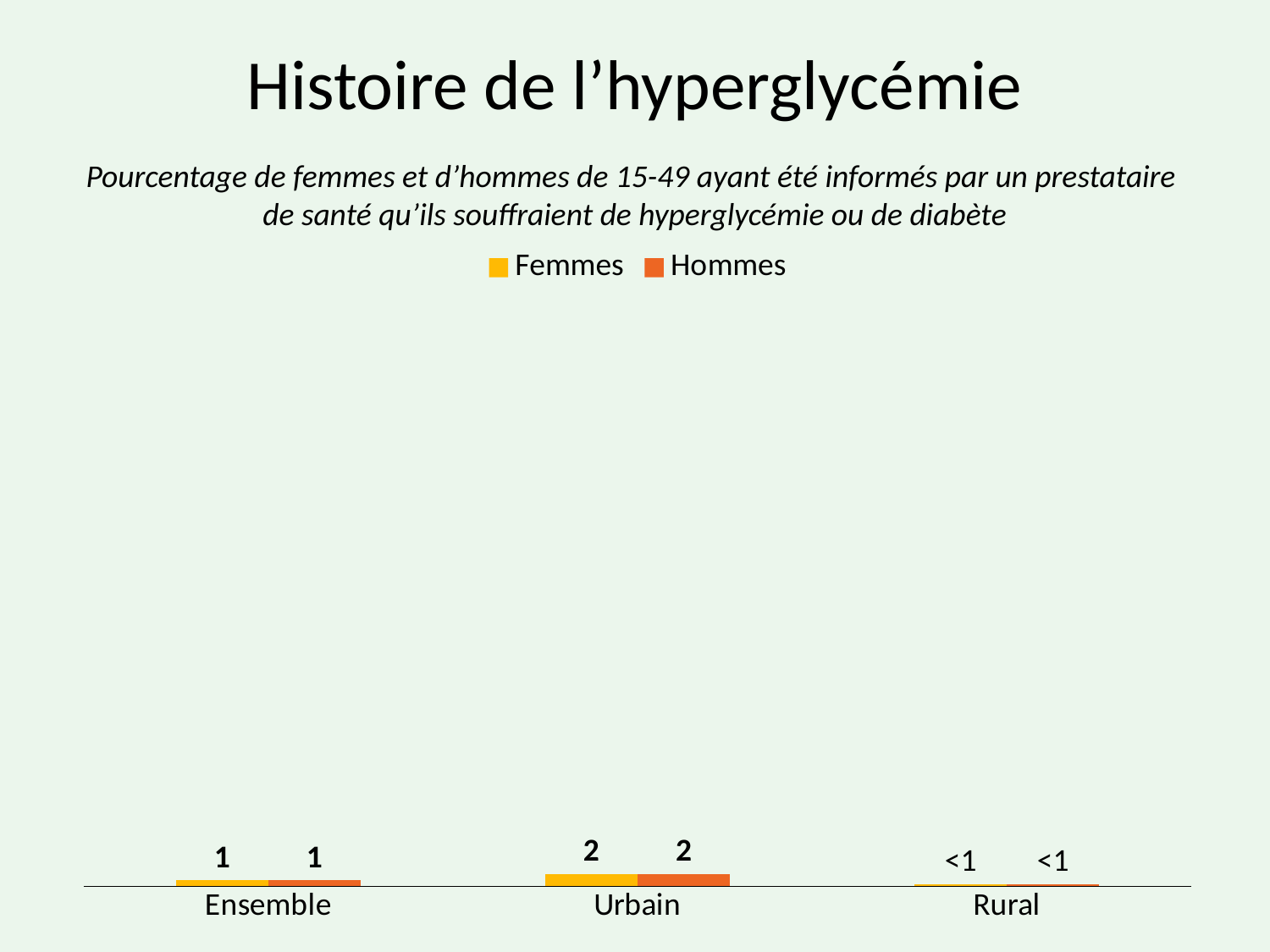

# Histoire de l’hyperglycémie
Pourcentage de femmes et d’hommes de 15-49 ayant été informés par un prestataire
de santé qu’ils souffraient de hyperglycémie ou de diabète

### Chart

| Category | Femmes | Hommes |
|---|---|---|
| Ensemble | 1.0 | 1.0 |
| Urbain | 2.0 | 2.0 |
| Rural | 0.3 | 0.3 |